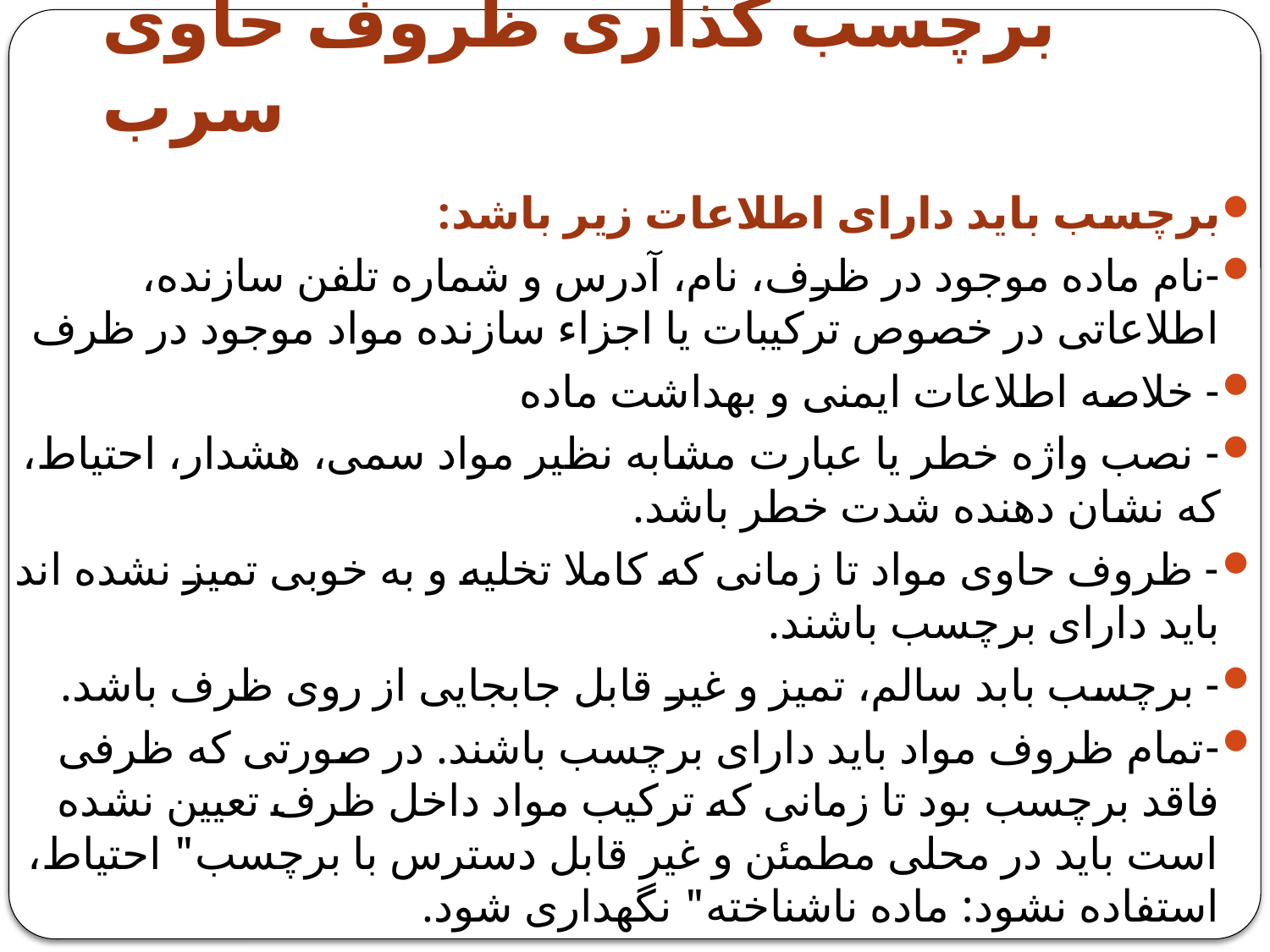

# برچسب گذاری ظروف حاوی سرب
برچسب باید دارای اطلاعات زیر باشد:
-نام ماده موجود در ظرف، نام، آدرس و شماره تلفن سازنده، اطلاعاتی در خصوص ترکیبات یا اجزاء سازنده مواد موجود در ظرف
- خلاصه اطلاعات ایمنی و بهداشت ماده
- نصب واژه خطر یا عبارت مشابه نظیر مواد سمی، هشدار، احتیاط، که نشان دهنده شدت خطر باشد.
- ظروف حاوی مواد تا زمانی که کاملا تخلیه و به خوبی تمیز نشده اند باید دارای برچسب باشند.
- برچسب بابد سالم، تمیز و غیر قابل جابجایی از روی ظرف باشد.
-تمام ظروف مواد باید دارای برچسب باشند. در صورتی که ظرفی فاقد برچسب بود تا زمانی که ترکیب مواد داخل ظرف تعیین نشده است باید در محلی مطمئن و غیر قابل دسترس با برچسب" احتیاط، استفاده نشود: ماده ناشناخته" نگهداری شود.